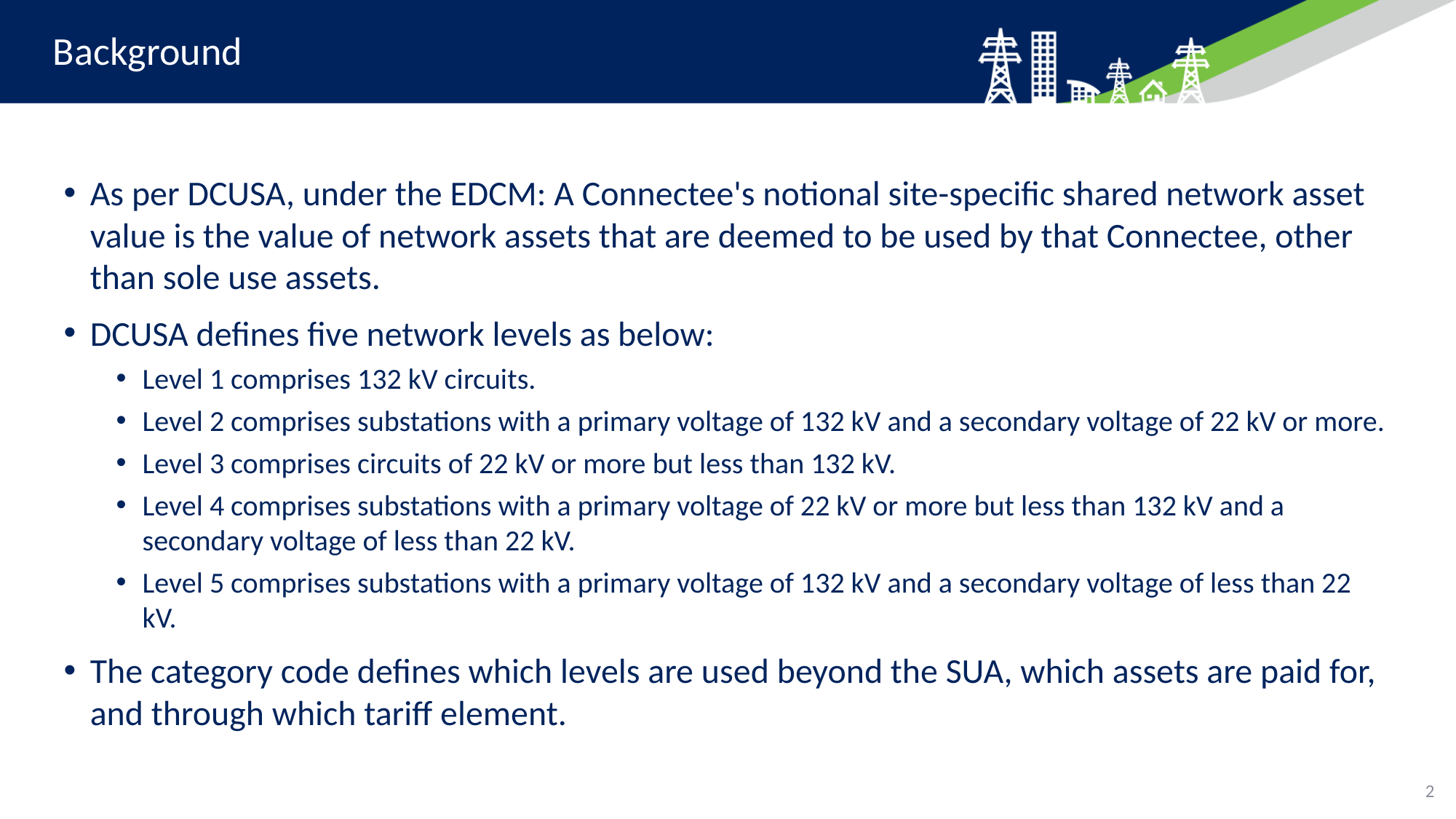

# Background
As per DCUSA, under the EDCM: A Connectee's notional site-specific shared network asset value is the value of network assets that are deemed to be used by that Connectee, other than sole use assets.
DCUSA defines five network levels as below:
Level 1 comprises 132 kV circuits.
Level 2 comprises substations with a primary voltage of 132 kV and a secondary voltage of 22 kV or more.
Level 3 comprises circuits of 22 kV or more but less than 132 kV.
Level 4 comprises substations with a primary voltage of 22 kV or more but less than 132 kV and a secondary voltage of less than 22 kV.
Level 5 comprises substations with a primary voltage of 132 kV and a secondary voltage of less than 22 kV.
The category code defines which levels are used beyond the SUA, which assets are paid for, and through which tariff element.

2